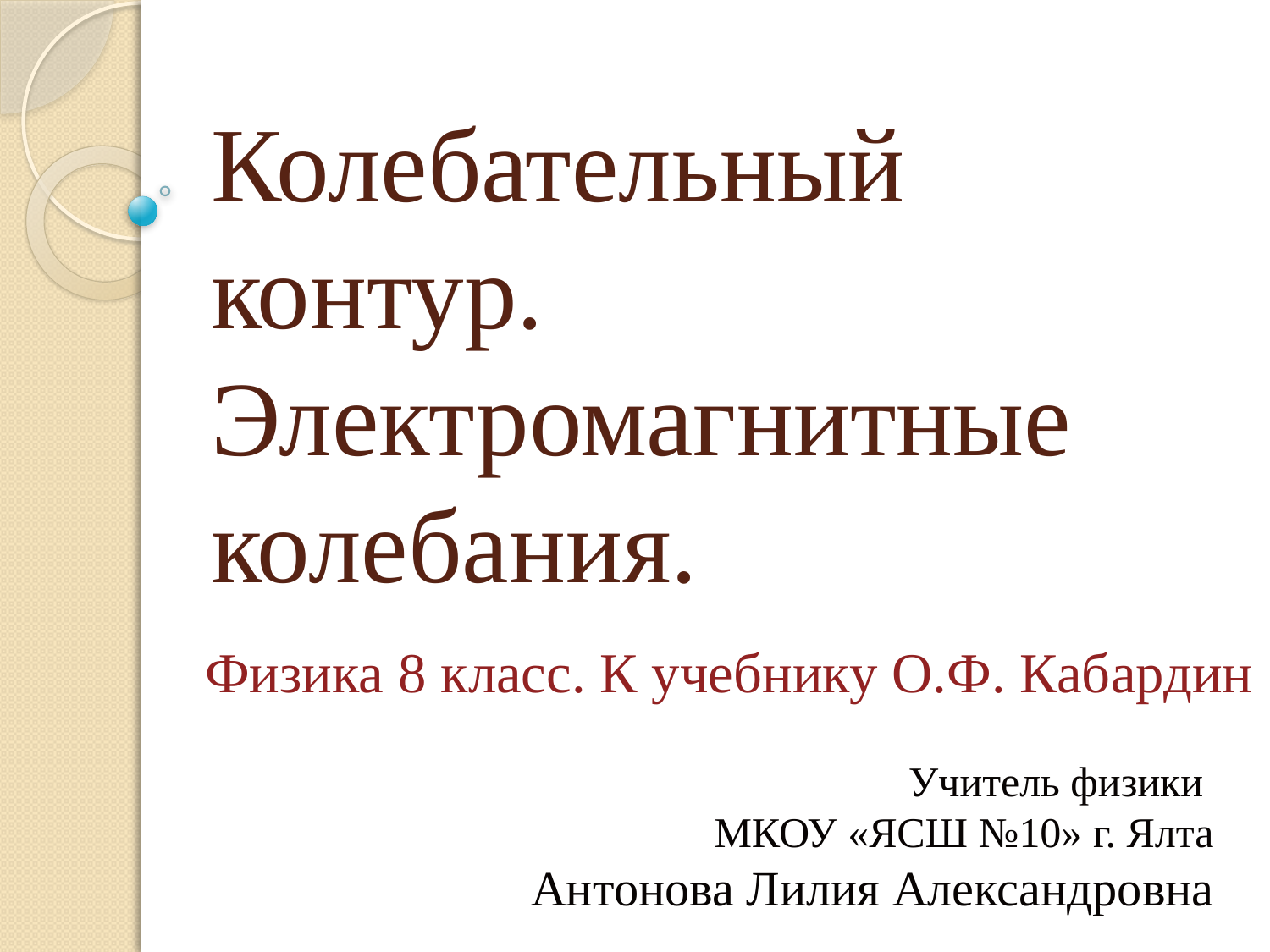

# Колебательный контур. Электромагнитные колебания.
Физика 8 класс. К учебнику О.Ф. Кабардин
Учитель физики
МКОУ «ЯСШ №10» г. Ялта
 Антонова Лилия Александровна